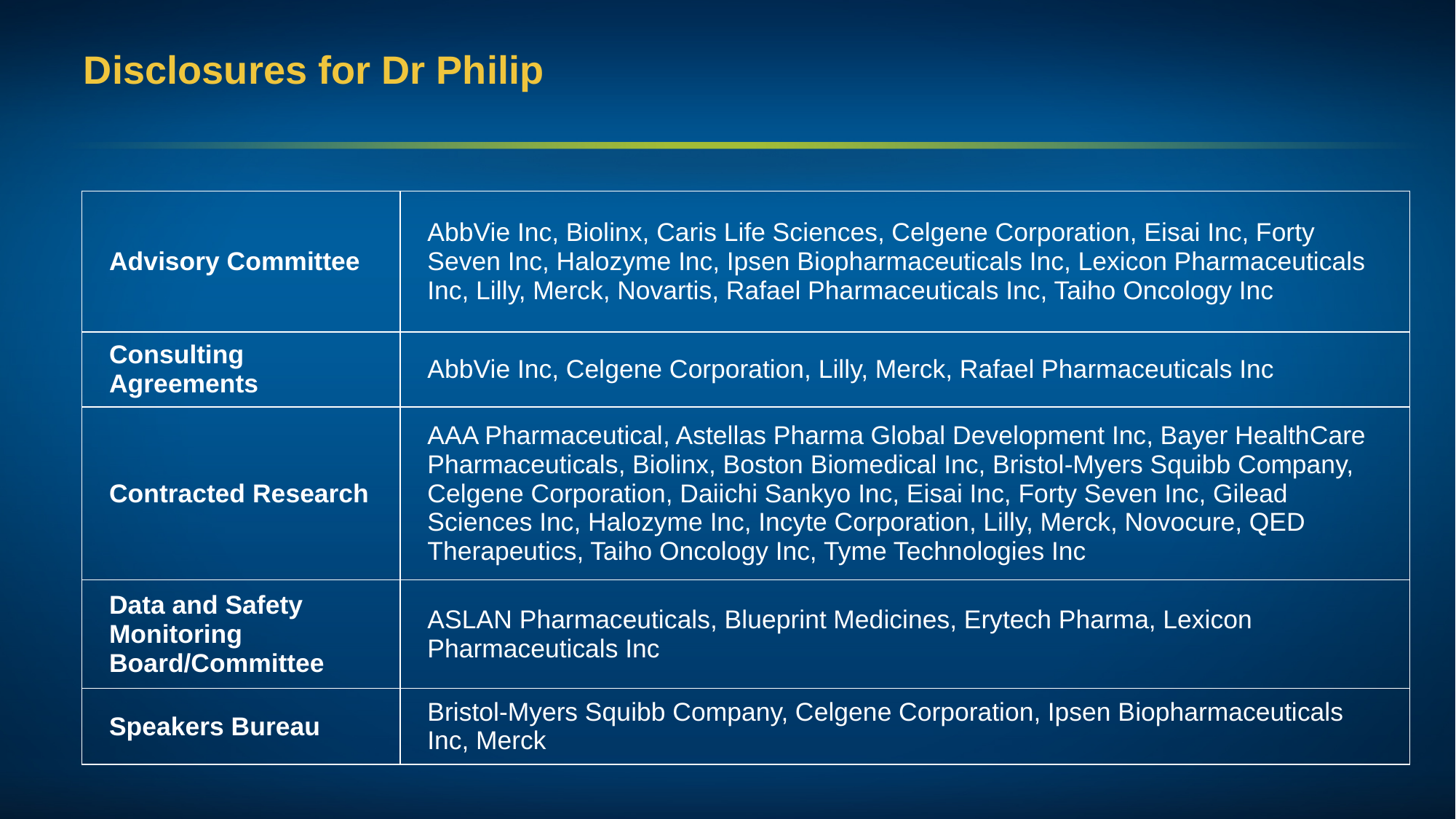

# Disclosures for Dr Philip
| Advisory Committee | AbbVie Inc, Biolinx, Caris Life Sciences, Celgene Corporation, Eisai Inc, Forty Seven Inc, Halozyme Inc, Ipsen Biopharmaceuticals Inc, Lexicon Pharmaceuticals Inc, Lilly, Merck, Novartis, Rafael Pharmaceuticals Inc, Taiho Oncology Inc |
| --- | --- |
| Consulting Agreements | AbbVie Inc, Celgene Corporation, Lilly, Merck, Rafael Pharmaceuticals Inc |
| Contracted Research | AAA Pharmaceutical, Astellas Pharma Global Development Inc, Bayer HealthCare Pharmaceuticals, Biolinx, Boston Biomedical Inc, Bristol-Myers Squibb Company, Celgene Corporation, Daiichi Sankyo Inc, Eisai Inc, Forty Seven Inc, Gilead Sciences Inc, Halozyme Inc, Incyte Corporation, Lilly, Merck, Novocure, QED Therapeutics, Taiho Oncology Inc, Tyme Technologies Inc |
| Data and Safety Monitoring Board/Committee | ASLAN Pharmaceuticals, Blueprint Medicines, Erytech Pharma, Lexicon Pharmaceuticals Inc |
| Speakers Bureau | Bristol-Myers Squibb Company, Celgene Corporation, Ipsen Biopharmaceuticals Inc, Merck |